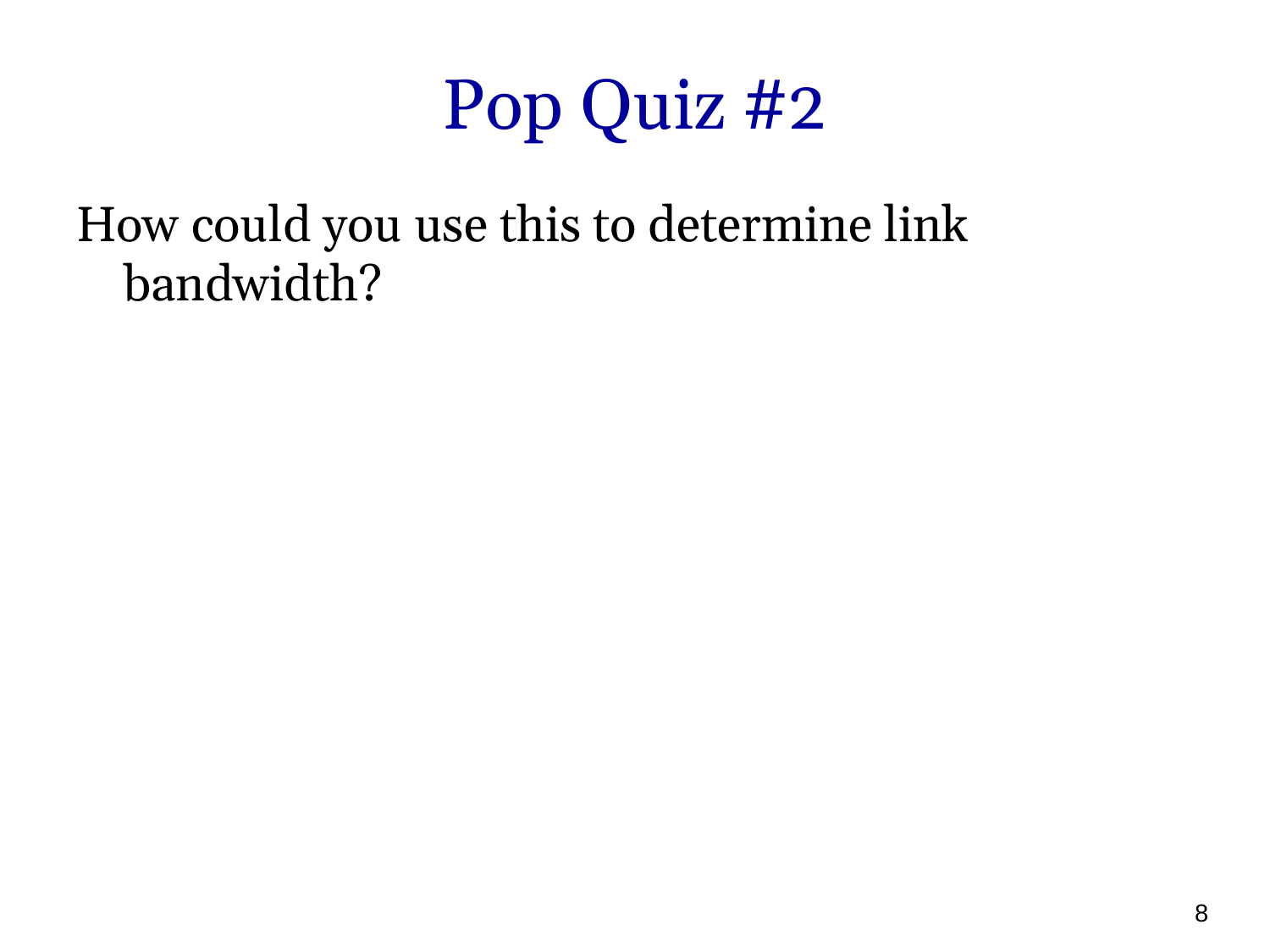

# Pop Quiz #2
How could you use this to determine link bandwidth?
8